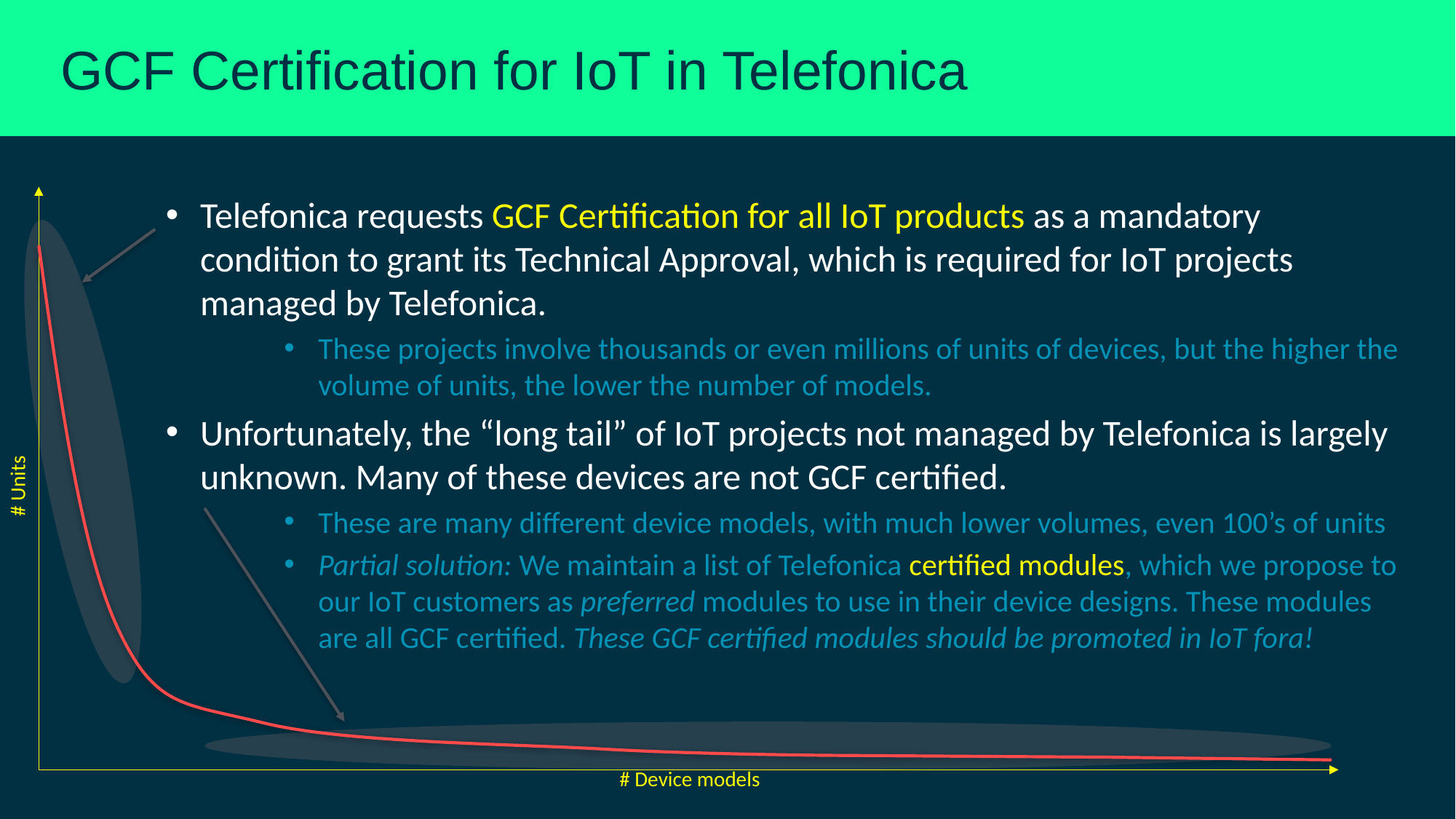

# GCF Certification for IoT in Telefonica

Telefonica requests GCF Certification for all IoT products as a mandatory condition to grant its Technical Approval, which is required for IoT projects managed by Telefonica.
These projects involve thousands or even millions of units of devices, but the higher the volume of units, the lower the number of models.
Unfortunately, the “long tail” of IoT projects not managed by Telefonica is largely unknown. Many of these devices are not GCF certified.
These are many different device models, with much lower volumes, even 100’s of units
Partial solution: We maintain a list of Telefonica certified modules, which we propose to our IoT customers as preferred modules to use in their device designs. These modules are all GCF certified. These GCF certified modules should be promoted in IoT fora!

# Units
# Device models